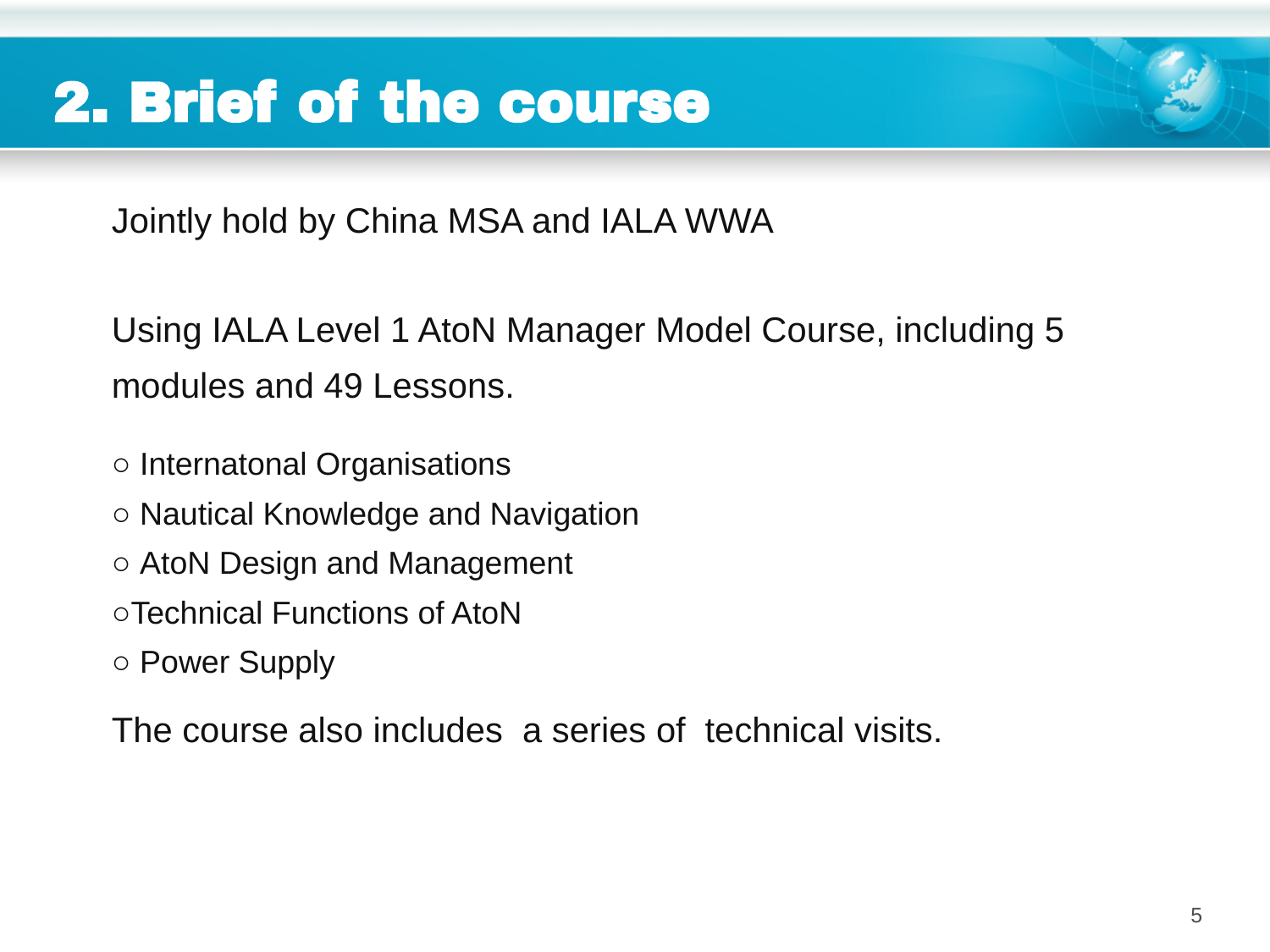

# 2. Brief of the course
Jointly hold by China MSA and IALA WWA

Using IALA Level 1 AtoN Manager Model Course, including 5 modules and 49 Lessons.

○ Internatonal Organisations
○ Nautical Knowledge and Navigation
○ AtoN Design and Management
○Technical Functions of AtoN
○ Power Supply

The course also includes  a series of  technical visits.

5